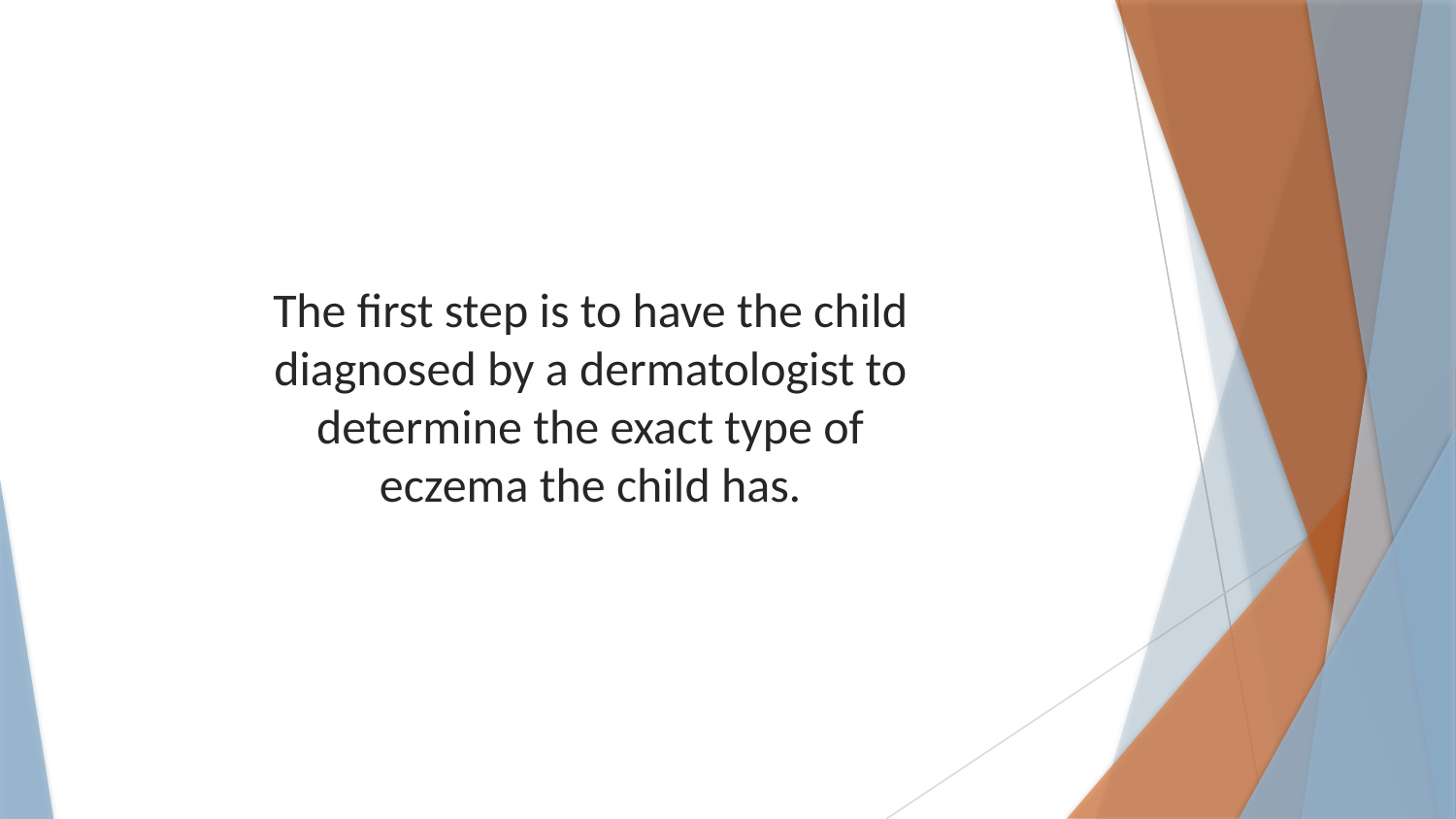

The first step is to have the child diagnosed by a dermatologist to determine the exact type of eczema the child has.